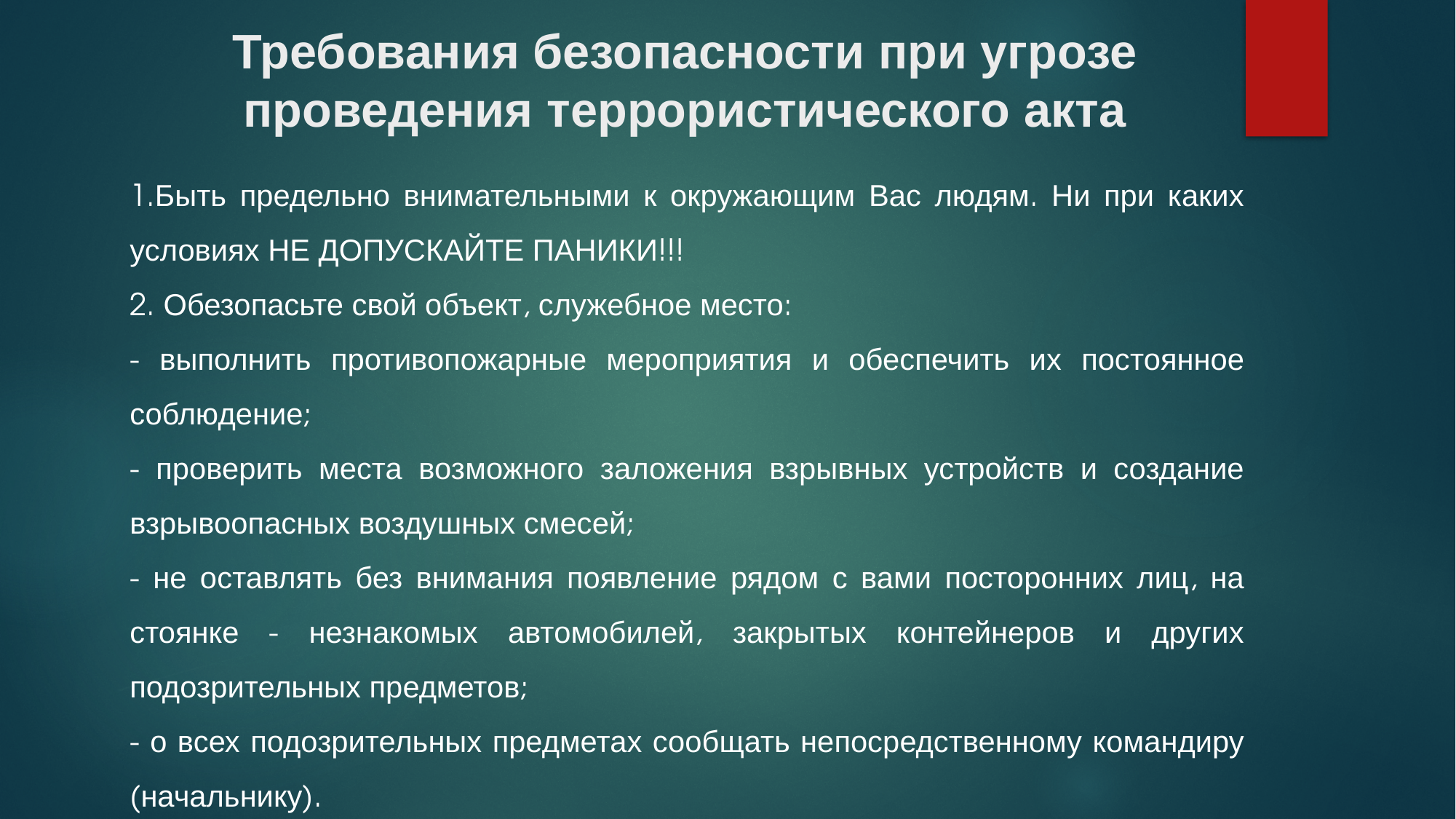

# Требования безопасности при угрозе проведения террористического акта
1.Быть предельно внимательными к окружающим Вас людям. Ни при каких условиях НЕ ДОПУСКАЙТЕ ПАНИКИ!!!
2. Обезопасьте свой объект, служебное место:
- выполнить противопожарные мероприятия и обеспечить их постоянное соблюдение;
- проверить места возможного заложения взрывных устройств и создание взрывоопасных воздушных смесей;
- не оставлять без внимания появление рядом с вами посторонних лиц, на стоянке - незнакомых автомобилей, закрытых контейнеров и других подозрительных предметов;
- о всех подозрительных предметах сообщать непосредственному командиру (начальнику).